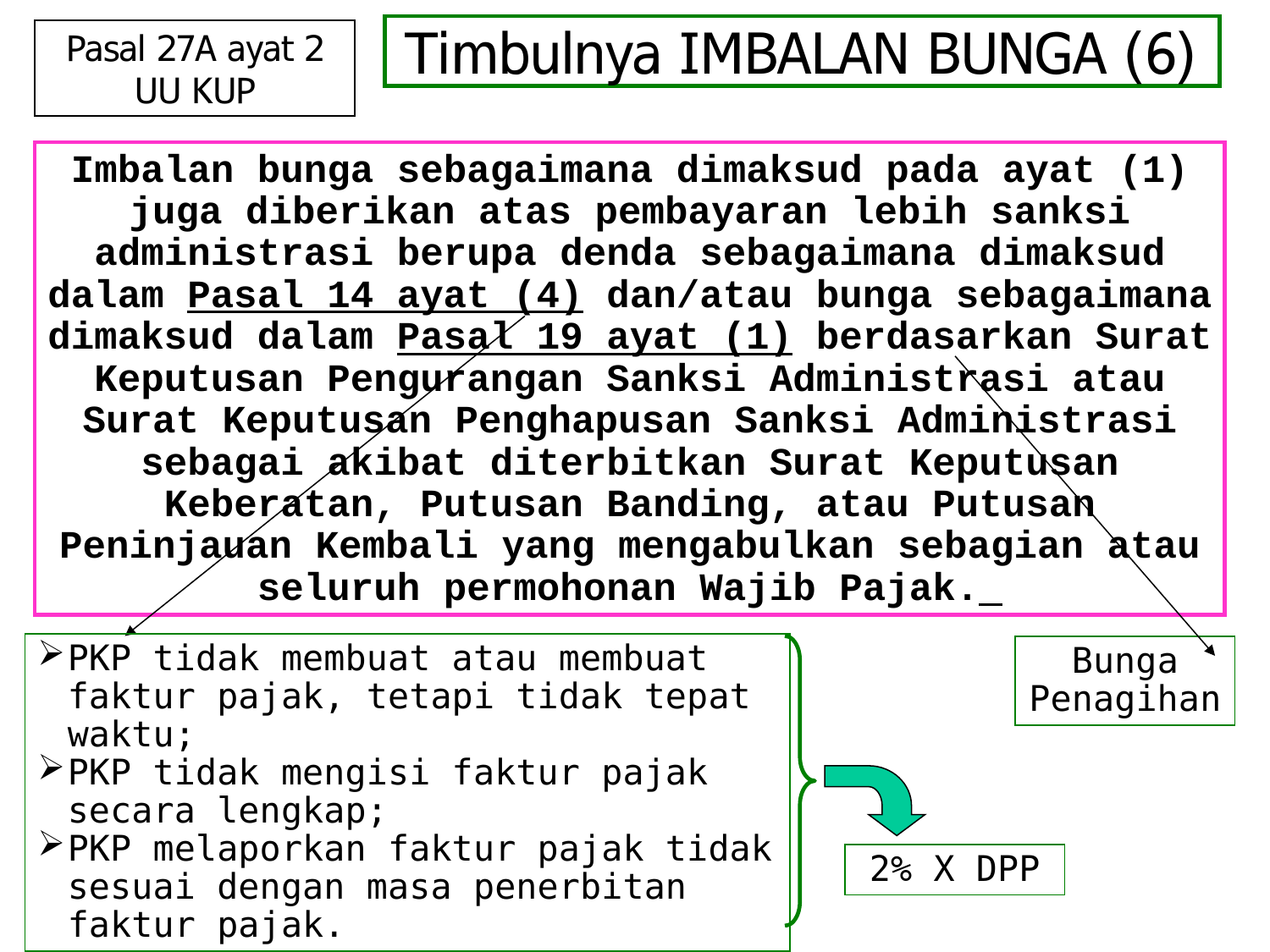

# Timbulnya IMBALAN BUNGA (6)
Pasal 27A ayat 2 UU KUP
Imbalan bunga sebagaimana dimaksud pada ayat (1) juga diberikan atas pembayaran lebih sanksi administrasi berupa denda sebagaimana dimaksud dalam Pasal 14 ayat (4) dan/atau bunga sebagaimana dimaksud dalam Pasal 19 ayat (1) berdasarkan Surat Keputusan Pengurangan Sanksi Administrasi atau Surat Keputusan Penghapusan Sanksi Administrasi sebagai akibat diterbitkan Surat Keputusan Keberatan, Putusan Banding, atau Putusan Peninjauan Kembali yang mengabulkan sebagian atau seluruh permohonan Wajib Pajak.

PKP tidak membuat atau membuat faktur pajak, tetapi tidak tepat waktu;
PKP tidak mengisi faktur pajak secara lengkap;
PKP melaporkan faktur pajak tidak sesuai dengan masa penerbitan faktur pajak.
Bunga Penagihan

2% X DPP